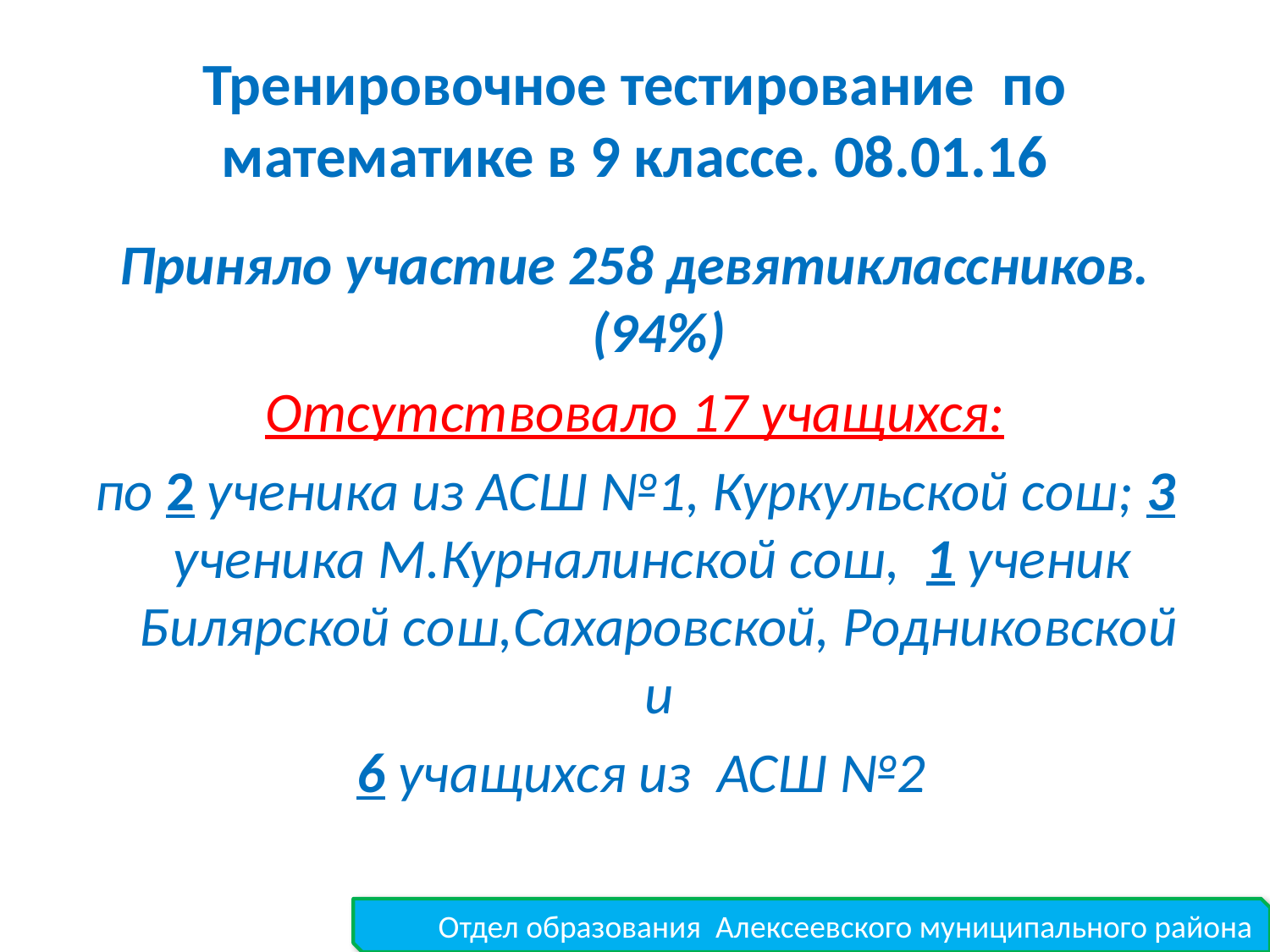

# Тренировочное тестирование  по математике в 9 классе. 08.01.16
Приняло участие 258 девятиклассников.(94%)
Отсутствовало 17 учащихся:
по 2 ученика из АСШ №1, Куркульской сош; 3 ученика М.Курналинской сош,  1 ученик  Билярской сош,Сахаровской, Родниковской и
 6 учащихся из  АСШ №2

Отдел образования  Алексеевского муниципального района